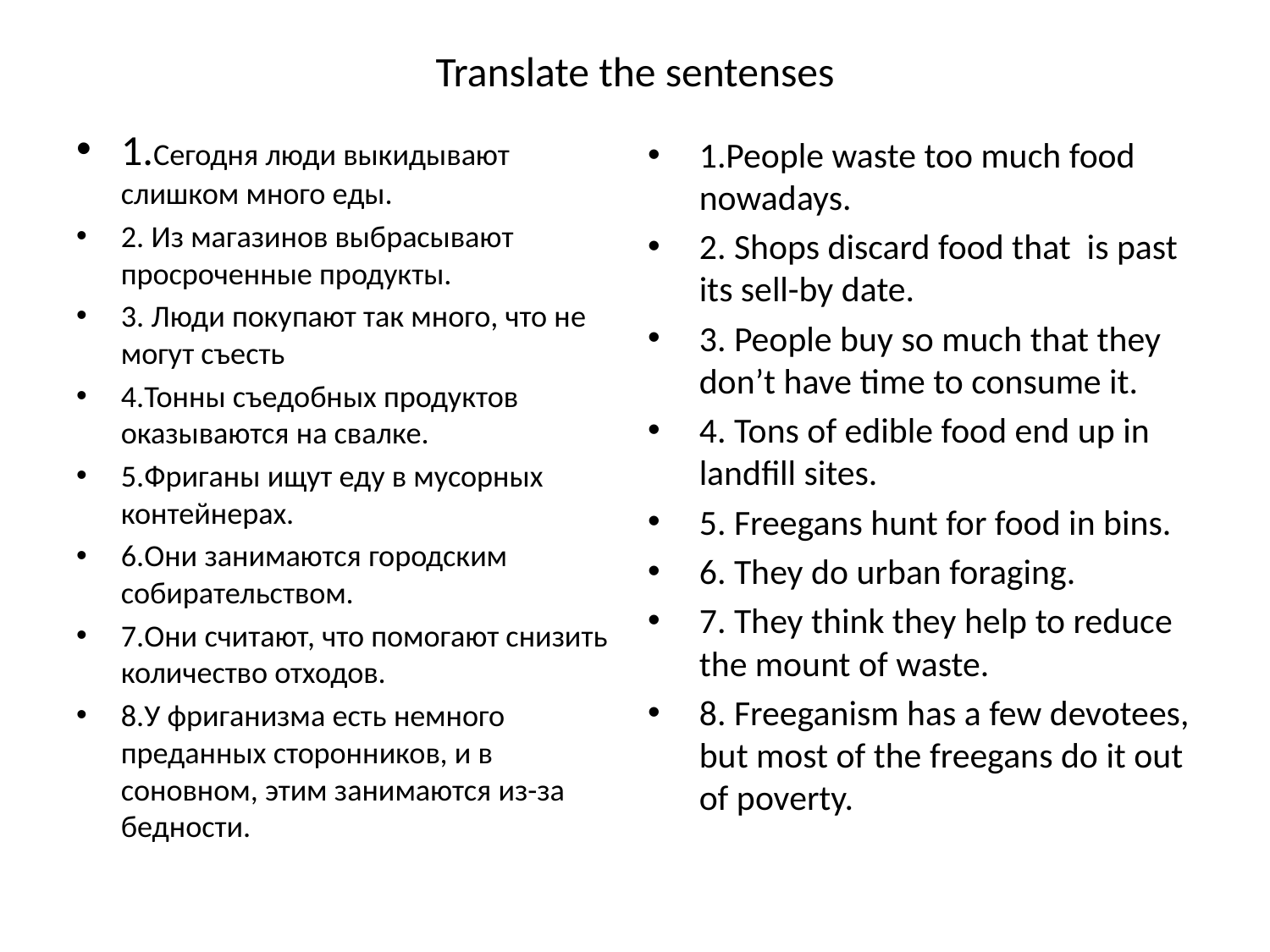

# Translate the sentenses
1.Cегодня люди выкидывают слишком много еды.
2. Из магазинов выбрасывают просроченные продукты.
3. Люди покупают так много, что не могут съесть
4.Тонны съедобных продуктов оказываются на свалке.
5.Фриганы ищут еду в мусорных контейнерах.
6.Они занимаются городским собирательством.
7.Они считают, что помогают снизить количество отходов.
8.У фриганизма есть немного преданных сторонников, и в соновном, этим занимаются из-за бедности.

1.People waste too much food nowadays.
2. Shops discard food that  is past its sell-by date.
3. People buy so much that they don’t have time to consume it.
4. Tons of edible food end up in landfill sites.
5. Freegans hunt for food in bins.
6. They do urban foraging.
7. They think they help to reduce the mount of waste.
8. Freeganism has a few devotees, but most of the freegans do it out of poverty.